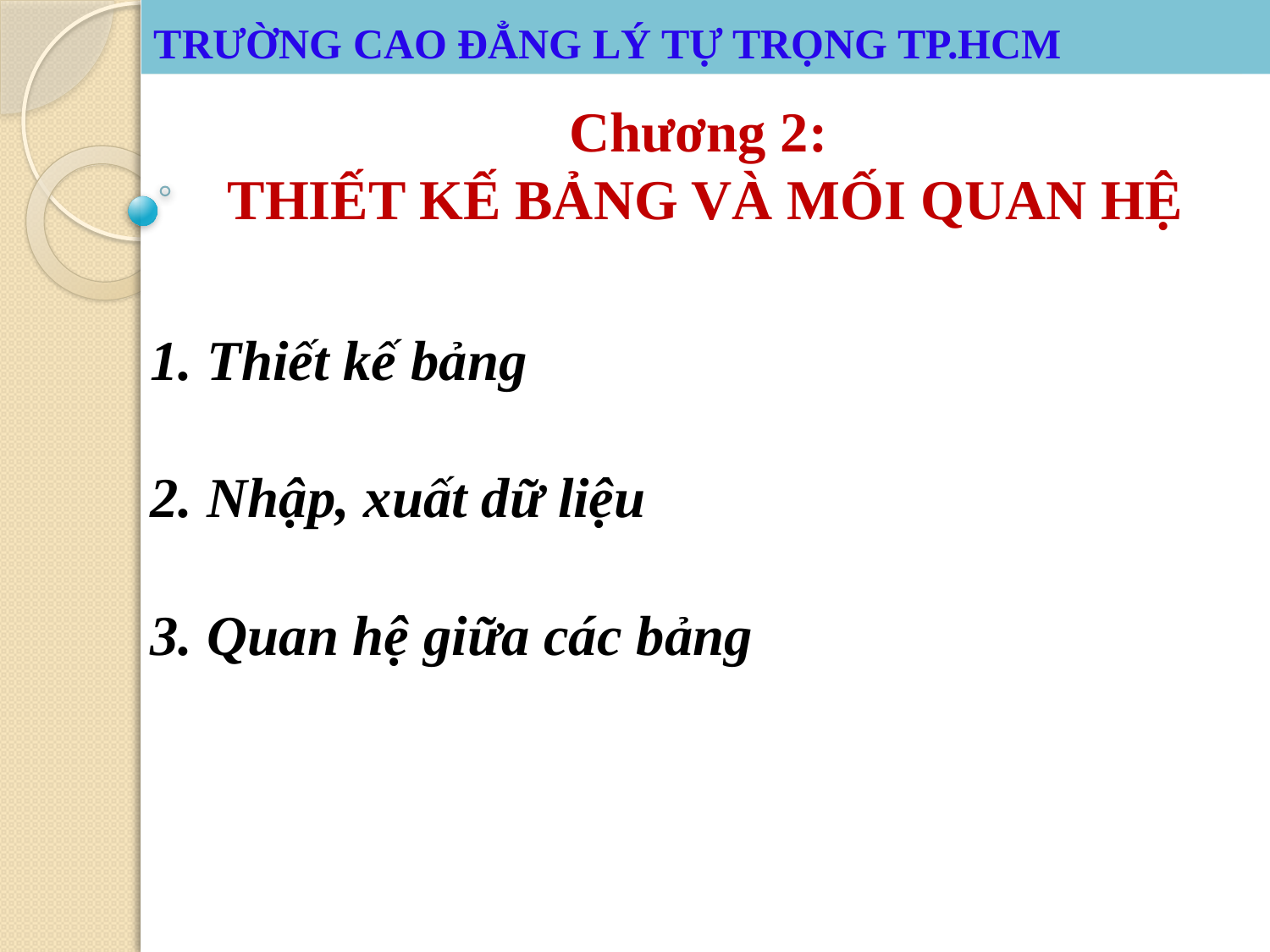

# TRƯỜNG CAO ĐẲNG LÝ TỰ TRỌNG TP.HCM
TRƯỜNG CAO ĐẲNG LÝ TỰ TRỌNG TP.HCM
Chương 2:
THIẾT KẾ BẢNG VÀ MỐI QUAN HỆ
1. Thiết kế bảng
2. Nhập, xuất dữ liệu
3. Quan hệ giữa các bảng